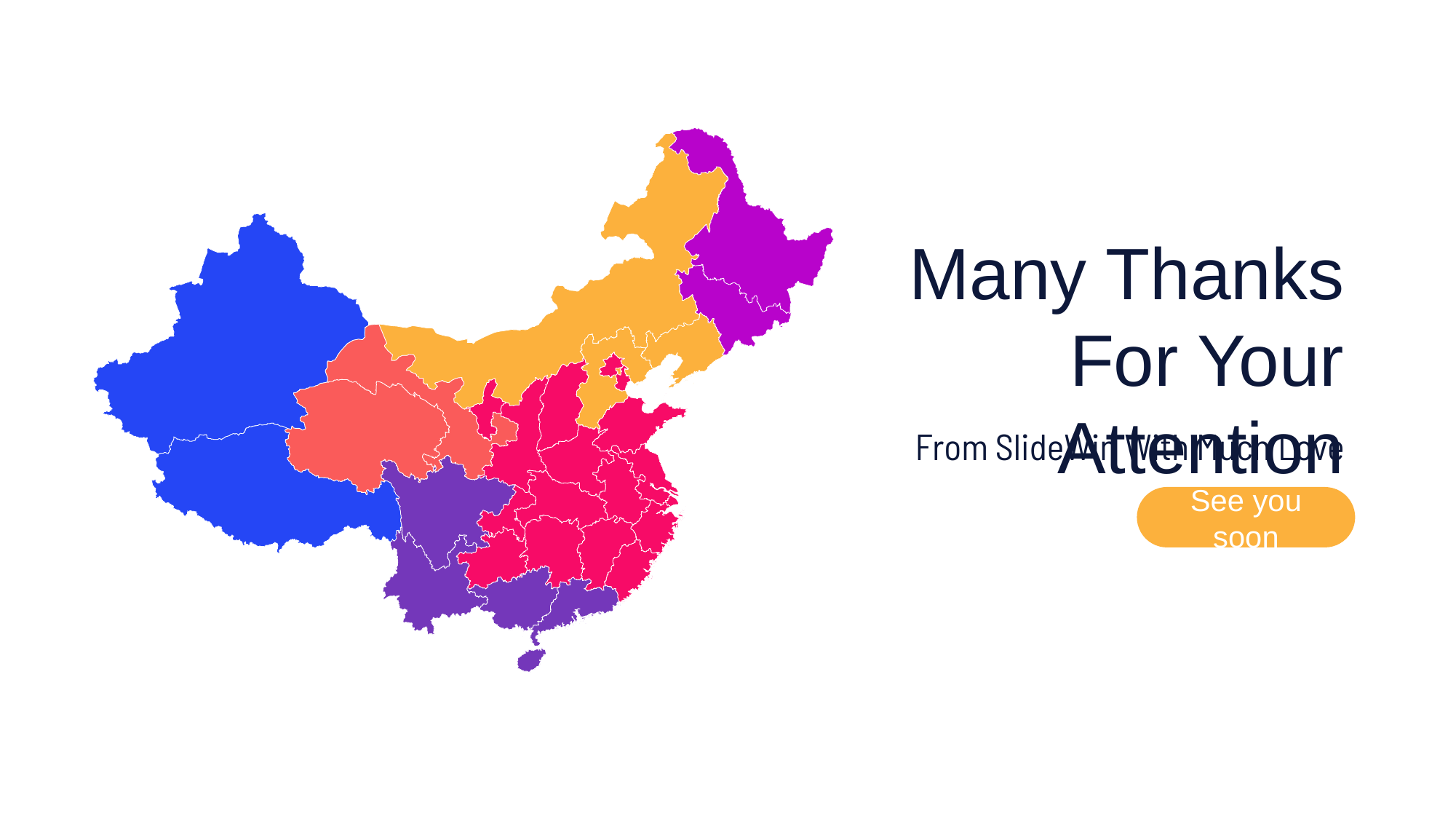

Many Thanks For Your Attention
From SlideWin With Much Love
See you soon